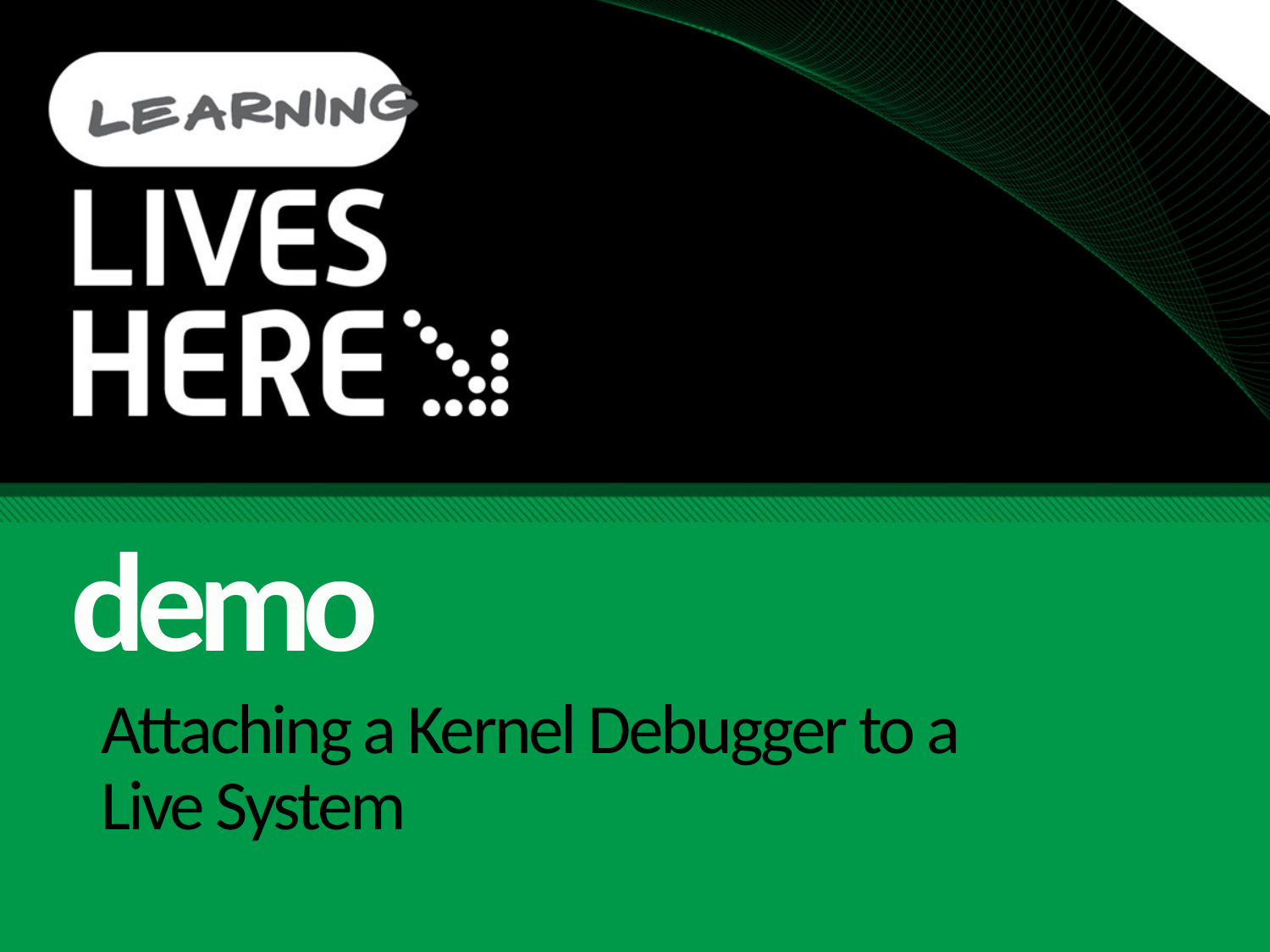

demo
# Attaching a Kernel Debugger to a Live System